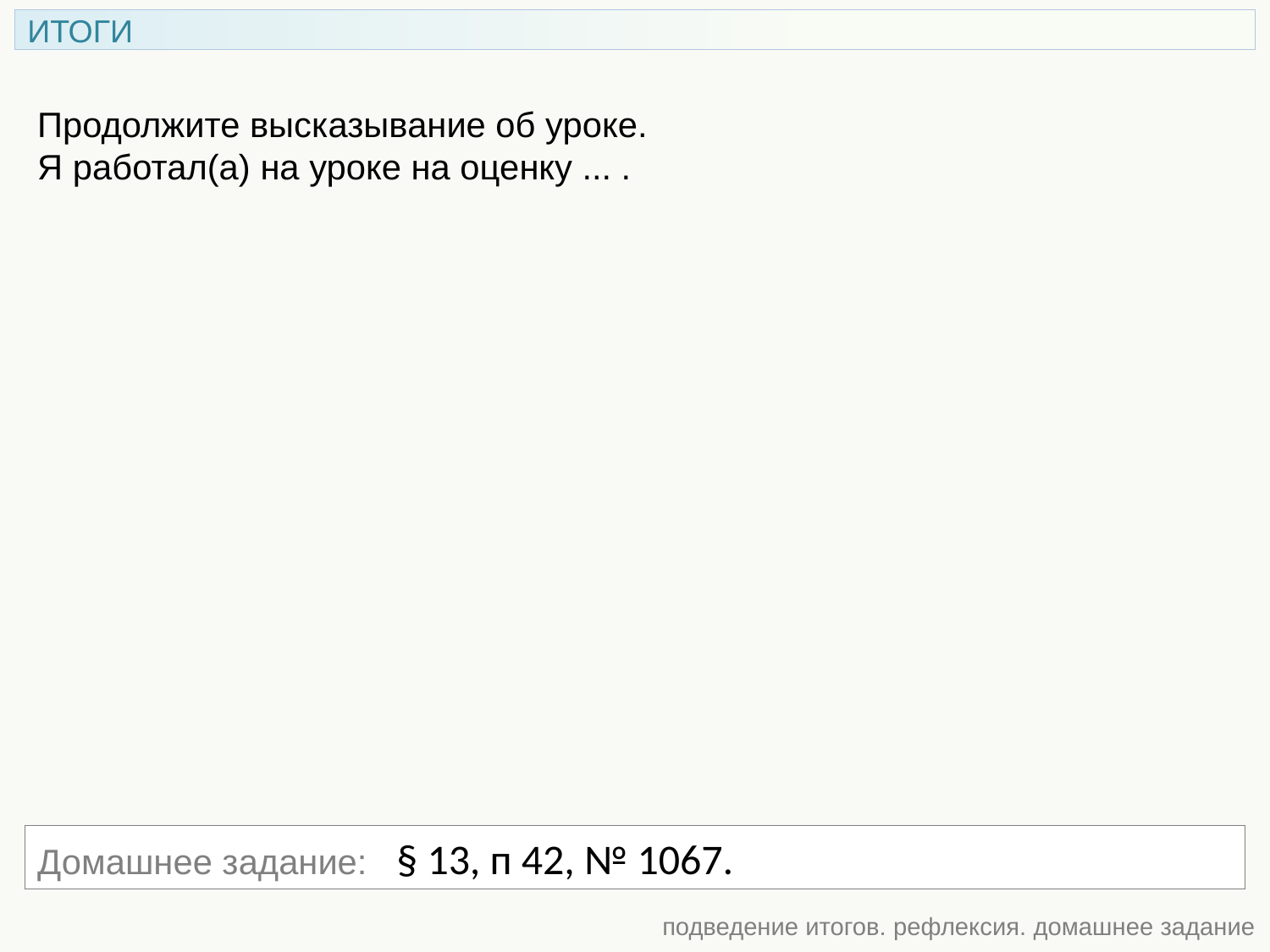

ИТОГИ
Продолжите высказывание об уроке.
Я работал(а) на уроке на оценку ... .
Домашнее задание:   § 13, п 42, № 1067.
подведение итогов. рефлексия. домашнее задание